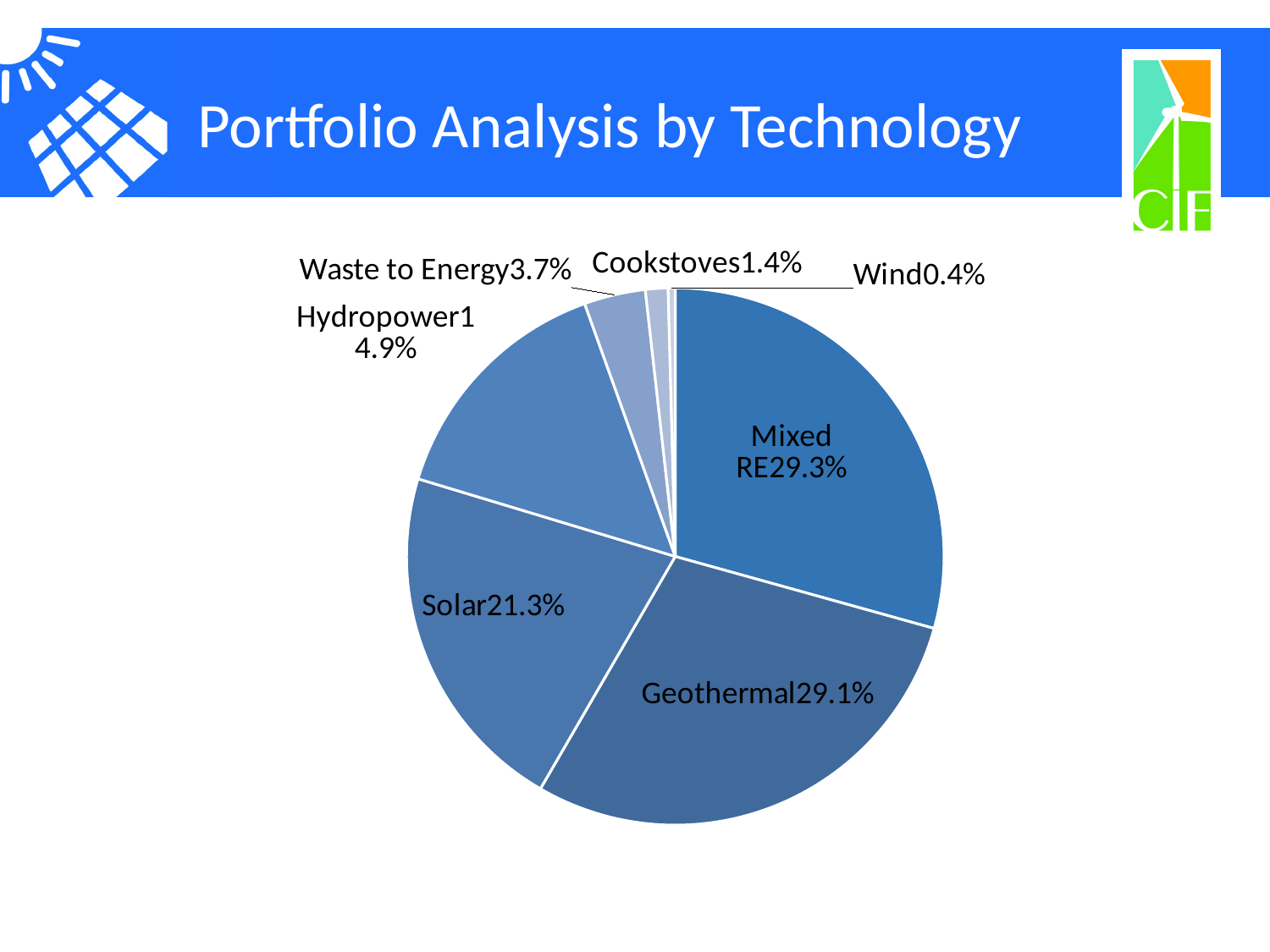

# Portfolio Analysis by Technology

### Chart

| Category | Share |
|---|---|
| Mixed RE | 0.29317898469009557 |
| Geothermal | 0.29050884236402474 |
| Solar | 0.21302894536828762 |
| Hydropower | 0.14852647739307895 |
| Waste to Energy | 0.036921678190860154 |
| Cookstoves | 0.013601134863744462 |
| Wind | 0.004233937129908512 |